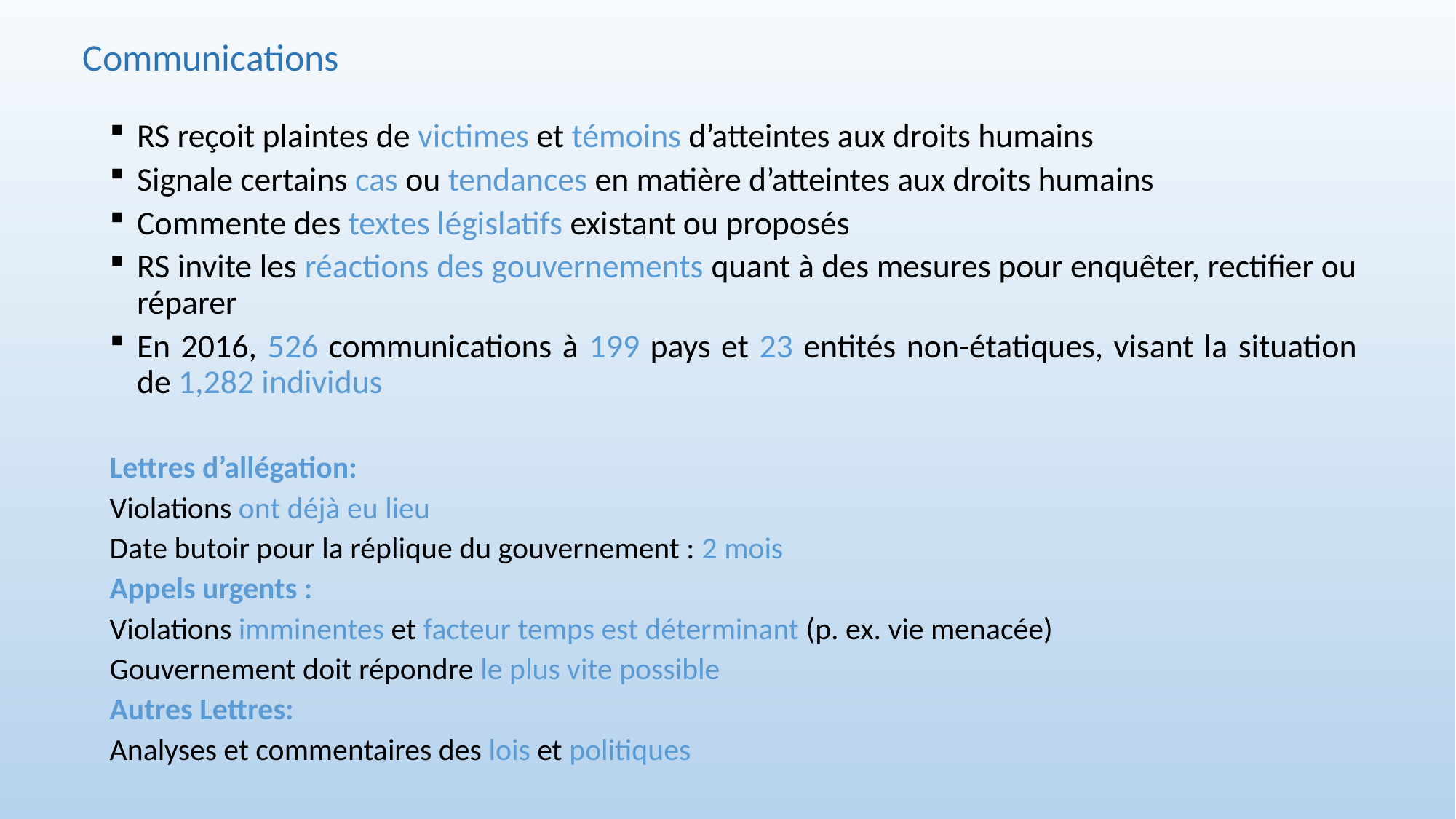

Communications
RS reçoit plaintes de victimes et témoins d’atteintes aux droits humains
Signale certains cas ou tendances en matière d’atteintes aux droits humains
Commente des textes législatifs existant ou proposés
RS invite les réactions des gouvernements quant à des mesures pour enquêter, rectifier ou réparer
En 2016, 526 communications à 199 pays et 23 entités non-étatiques, visant la situation de 1,282 individus

Lettres d’allégation:
Violations ont déjà eu lieu
Date butoir pour la réplique du gouvernement : 2 mois
Appels urgents :
Violations imminentes et facteur temps est déterminant (p. ex. vie menacée)
Gouvernement doit répondre le plus vite possible
Autres Lettres:
Analyses et commentaires des lois et politiques